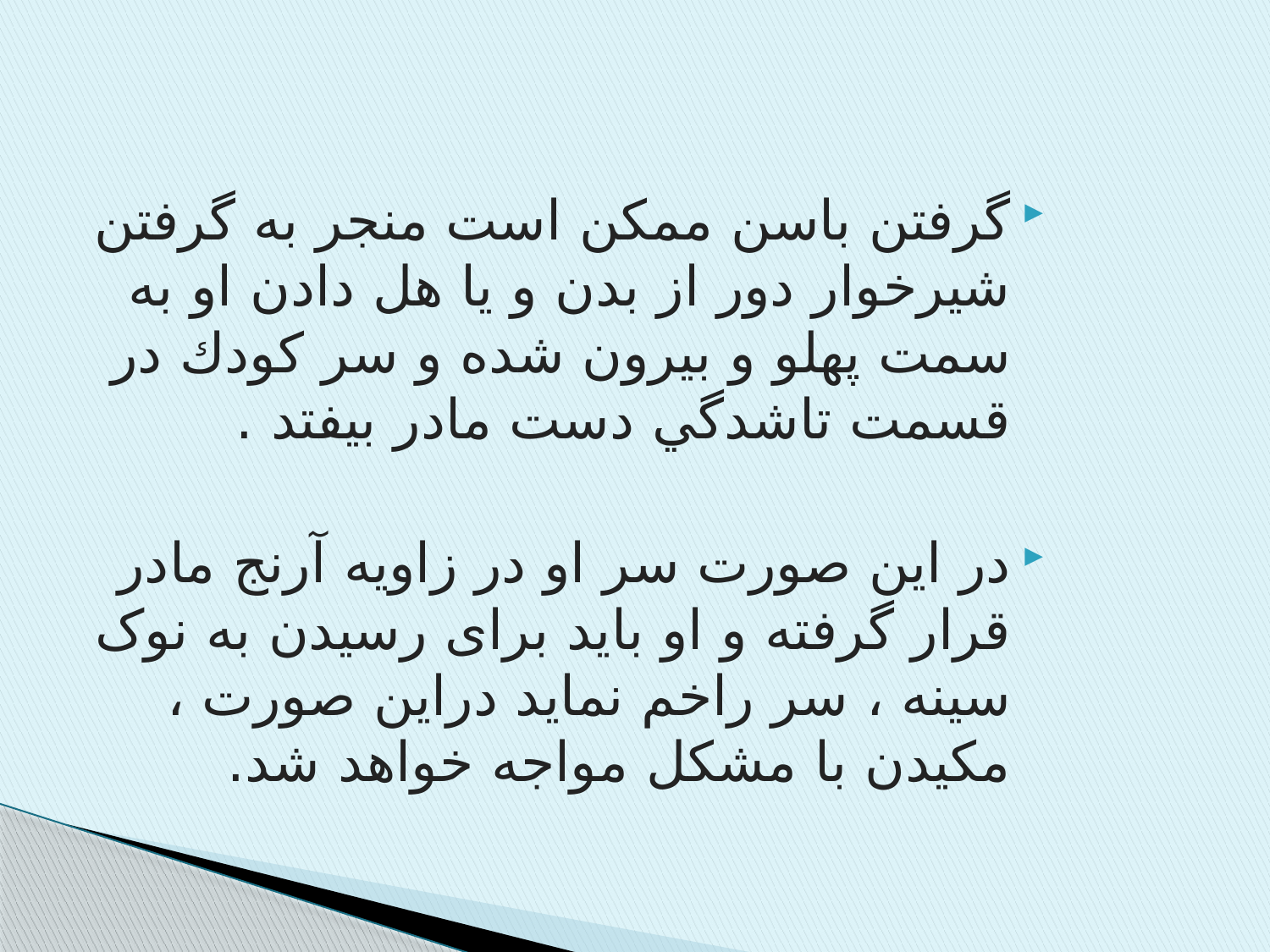

گرفتن باسن ممكن است منجر به گرفتن شيرخوار دور از بدن و يا هل دادن او به سمت پهلو و بيرون شده و سر كودك در قسمت تاشدگي دست مادر بيفتد .

در اين صورت سر او در زاويه آرنج مادر قرار گرفته و او بايد برای رسیدن به نوک سینه ، سر راخم نماید دراين صورت ، مكيدن با مشكل مواجه خواهد شد.